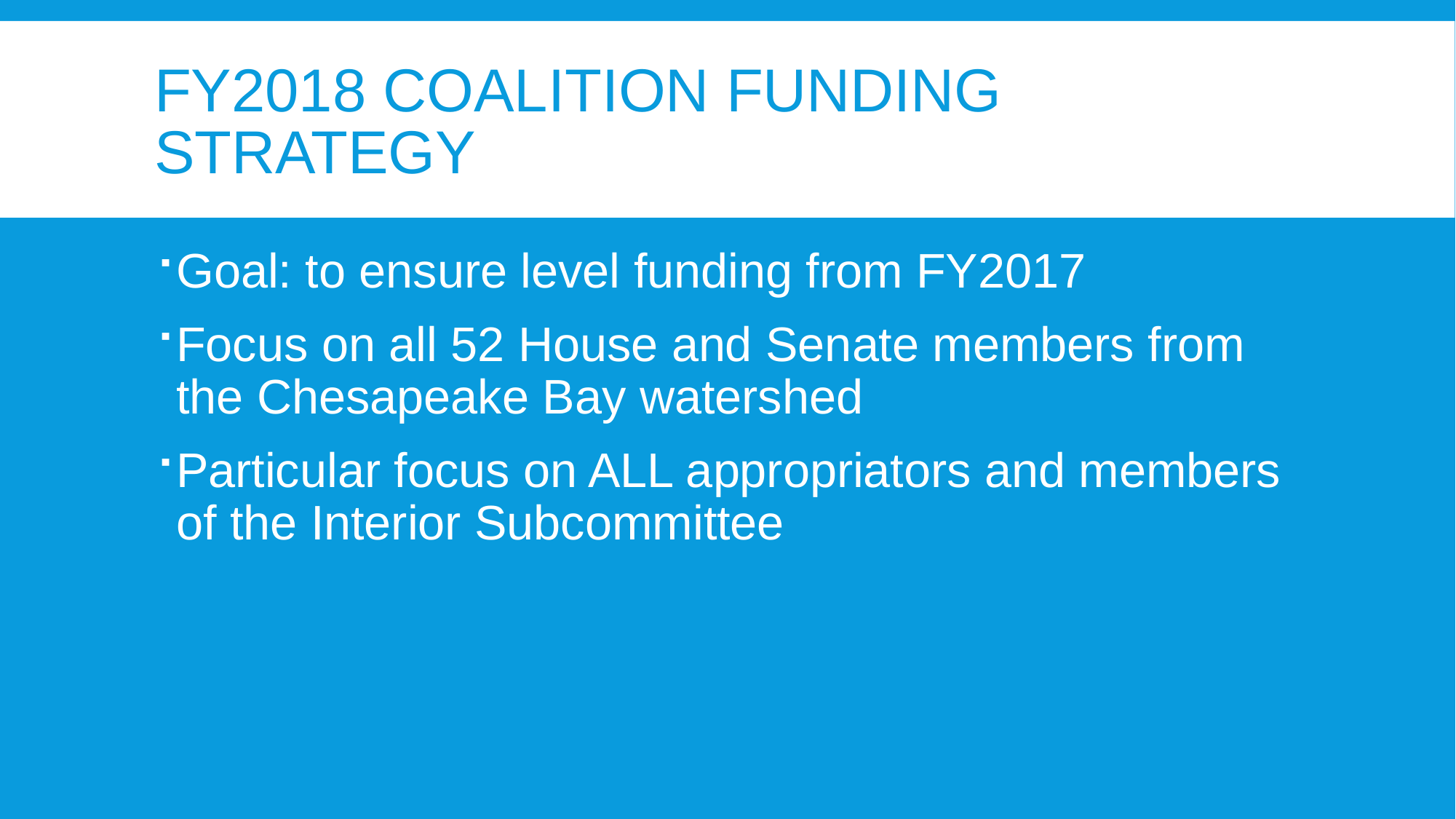

# FY2018 Coalition Funding Strategy
Goal: to ensure level funding from FY2017
Focus on all 52 House and Senate members from the Chesapeake Bay watershed
Particular focus on ALL appropriators and members of the Interior Subcommittee